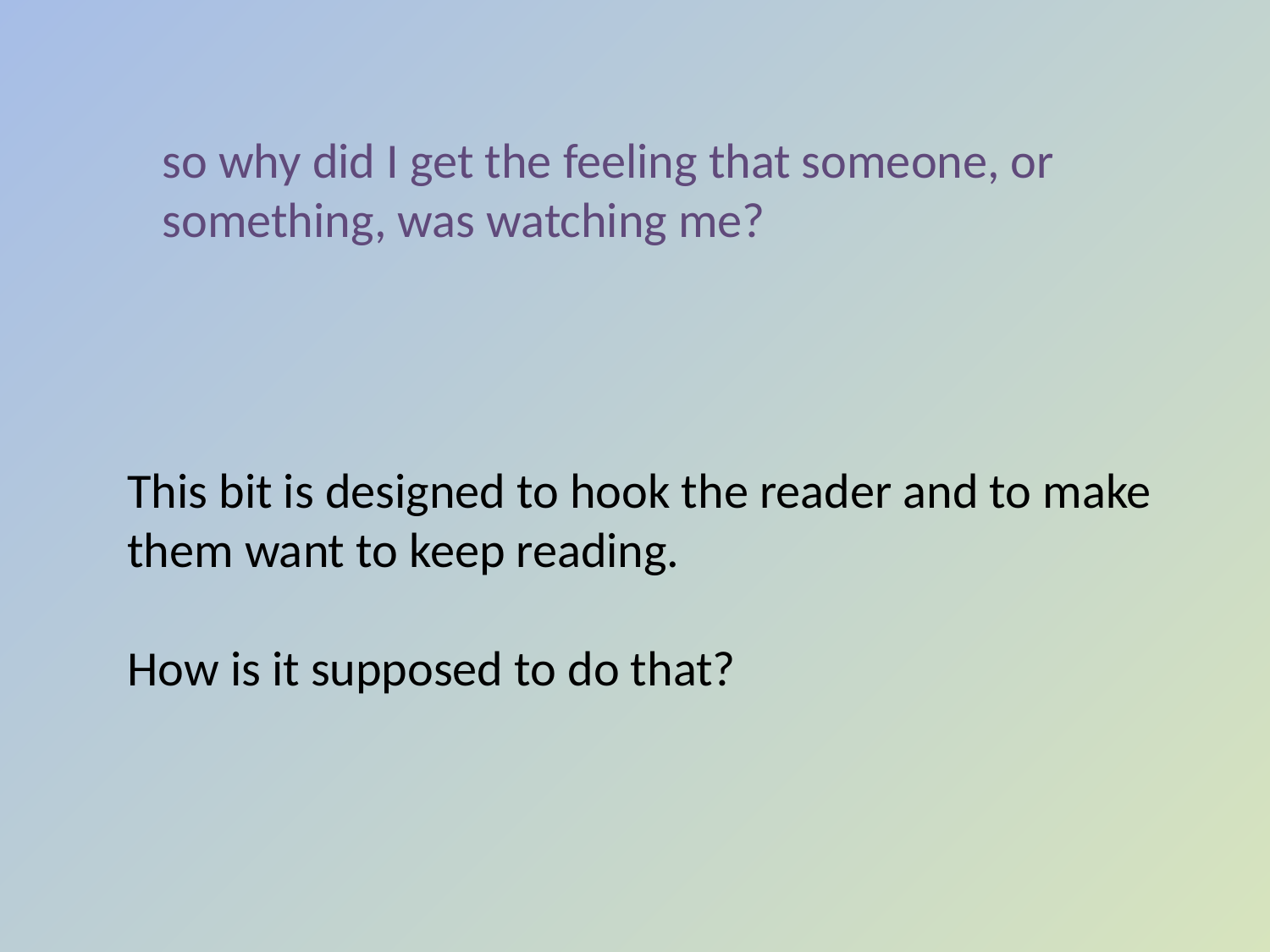

so why did I get the feeling that someone, or something, was watching me?
This bit is designed to hook the reader and to make them want to keep reading.

How is it supposed to do that?